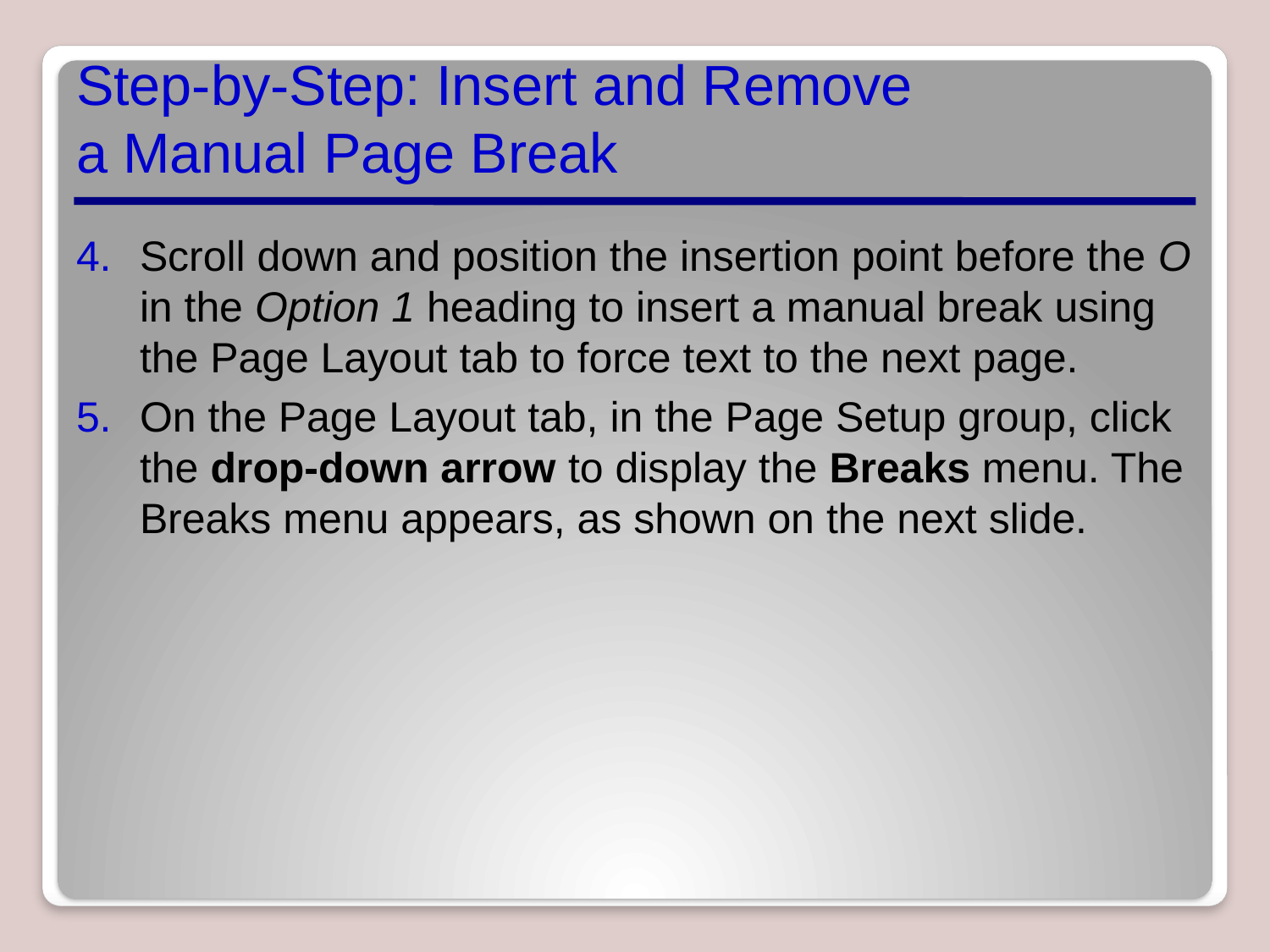

# Step-by-Step: Insert and Remove a Manual Page Break
Scroll down and position the insertion point before the O in the Option 1 heading to insert a manual break using the Page Layout tab to force text to the next page.
On the Page Layout tab, in the Page Setup group, click the drop-down arrow to display the Breaks menu. The Breaks menu appears, as shown on the next slide.